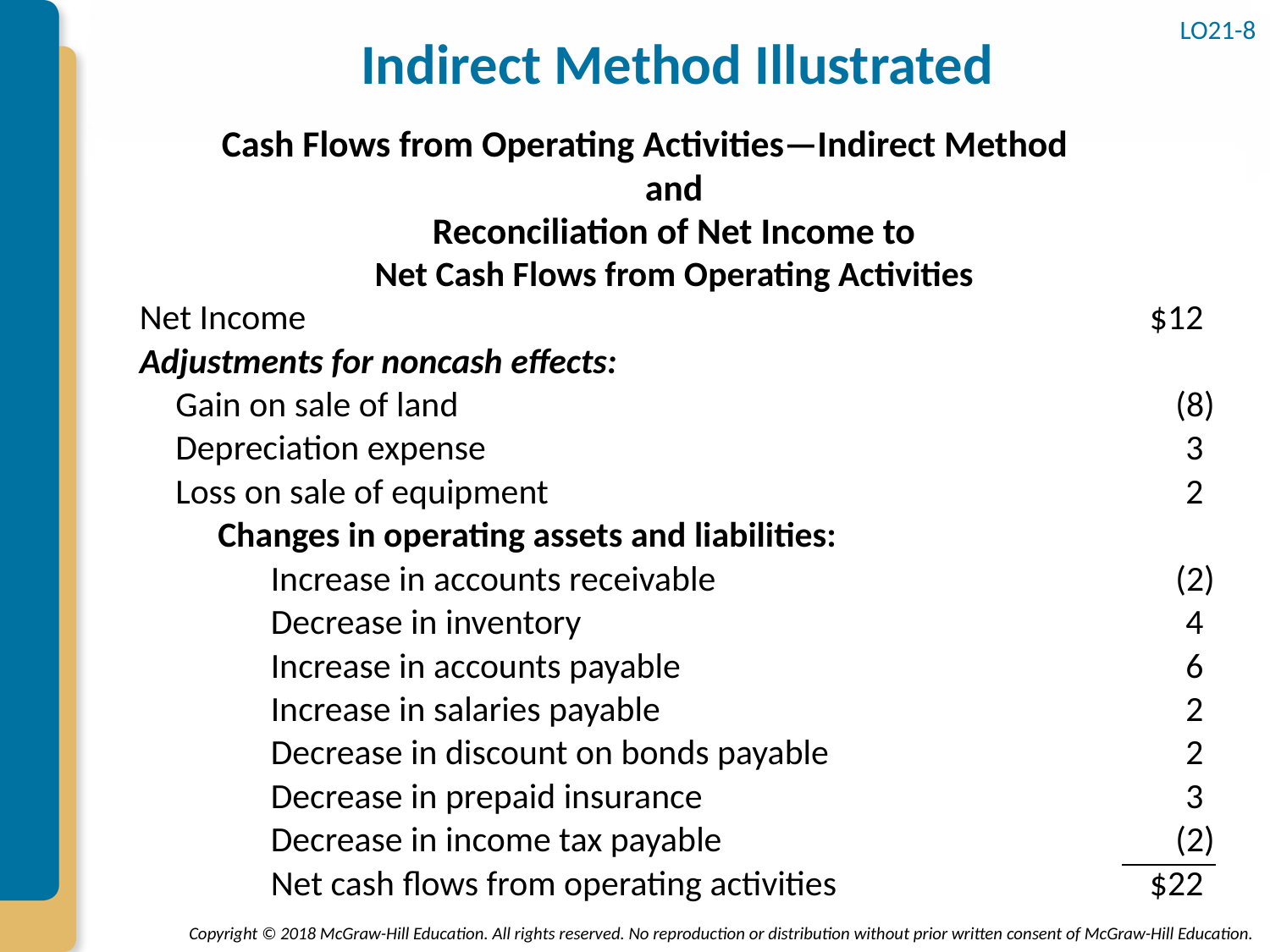

# Indirect Method Illustrated
LO21-8
Cash Flows from Operating Activities—Indirect Method
and
Reconciliation of Net Income to
Net Cash Flows from Operating Activities
Net Income
$12
Adjustments for noncash effects:
Gain on sale of land
(8)
Depreciation expense
3
Loss on sale of equipment
2
Changes in operating assets and liabilities:
Increase in accounts receivable
(2)
Decrease in inventory
4
Increase in accounts payable
6
Increase in salaries payable
2
Decrease in discount on bonds payable
2
Decrease in prepaid insurance
3
Decrease in income tax payable
(2)
Net cash flows from operating activities
$22